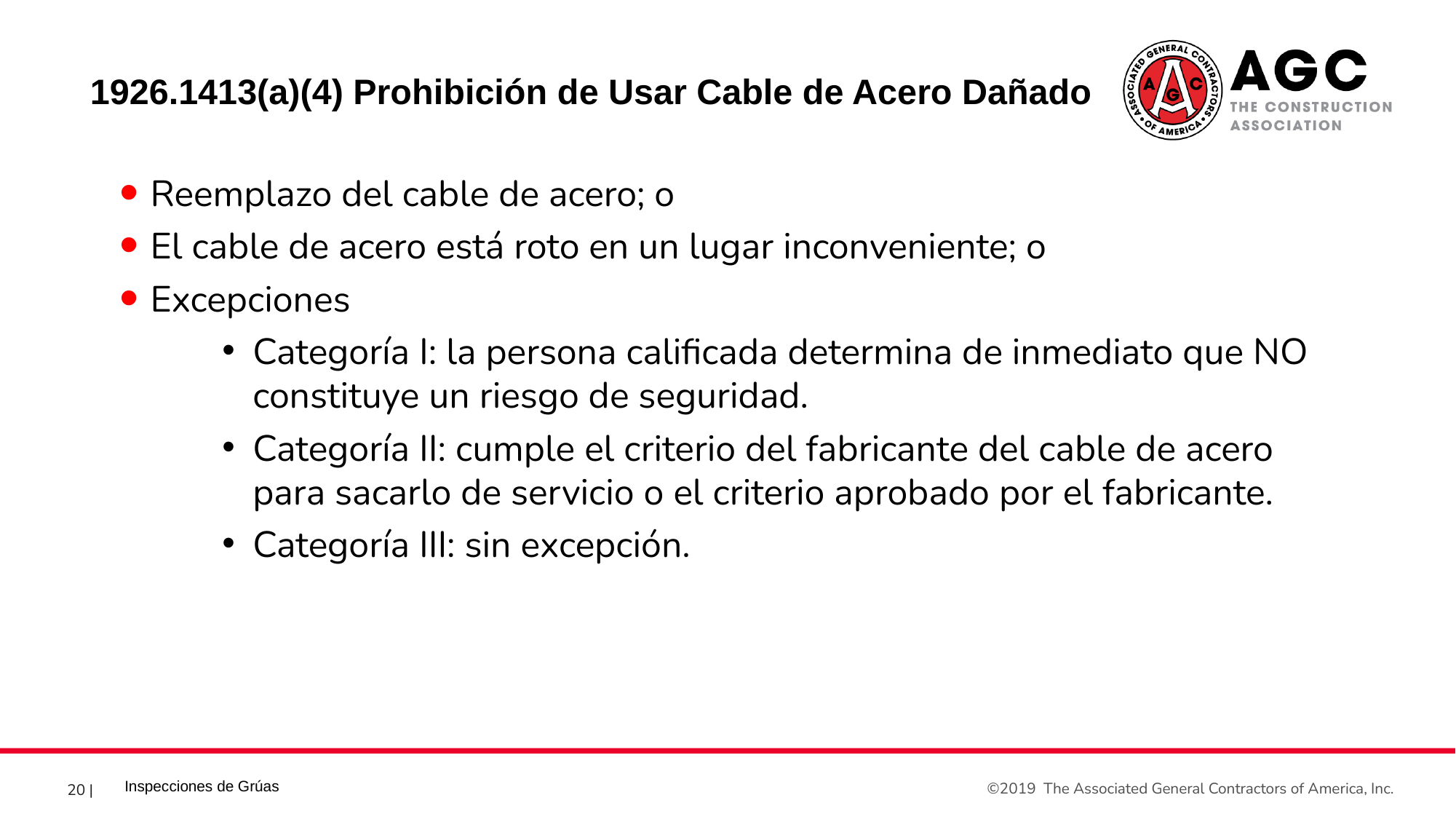

1926.1413(a)(4) Prohibición de Usar Cable de Acero Dañado
Reemplazo del cable de acero; o
El cable de acero está roto en un lugar inconveniente; o
Excepciones
Categoría I: la persona calificada determina de inmediato que NO constituye un riesgo de seguridad.
Categoría II: cumple el criterio del fabricante del cable de acero para sacarlo de servicio o el criterio aprobado por el fabricante.
Categoría III: sin excepción.
Inspecciones de Grúas